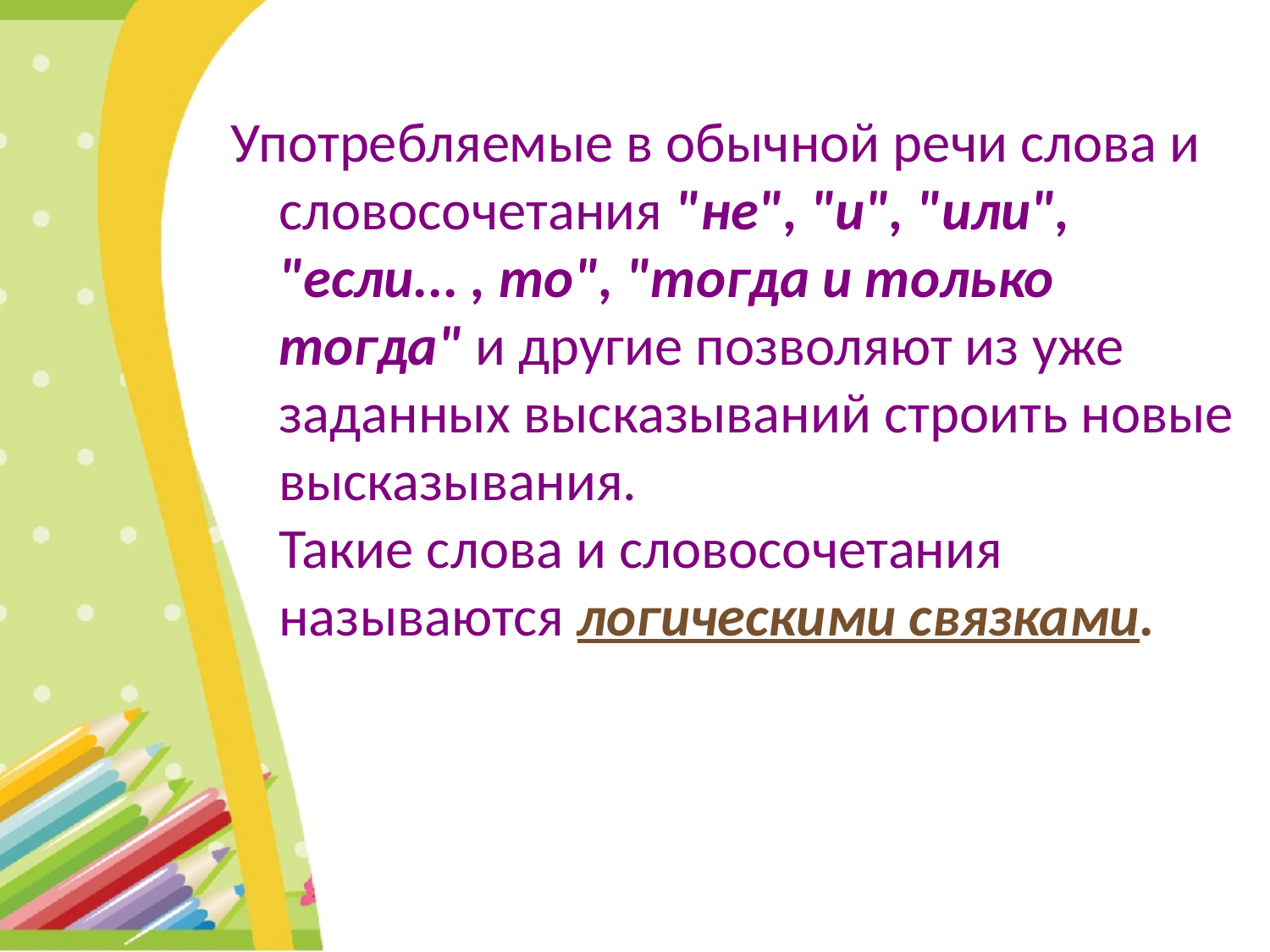

Употребляемые в обычной речи слова и словосочетания "не", "и", "или", "если... , то", "тогда и только тогда" и другие позволяют из уже заданных высказываний строить новые высказывания.
Такие слова и словосочетания называются логическими связками.